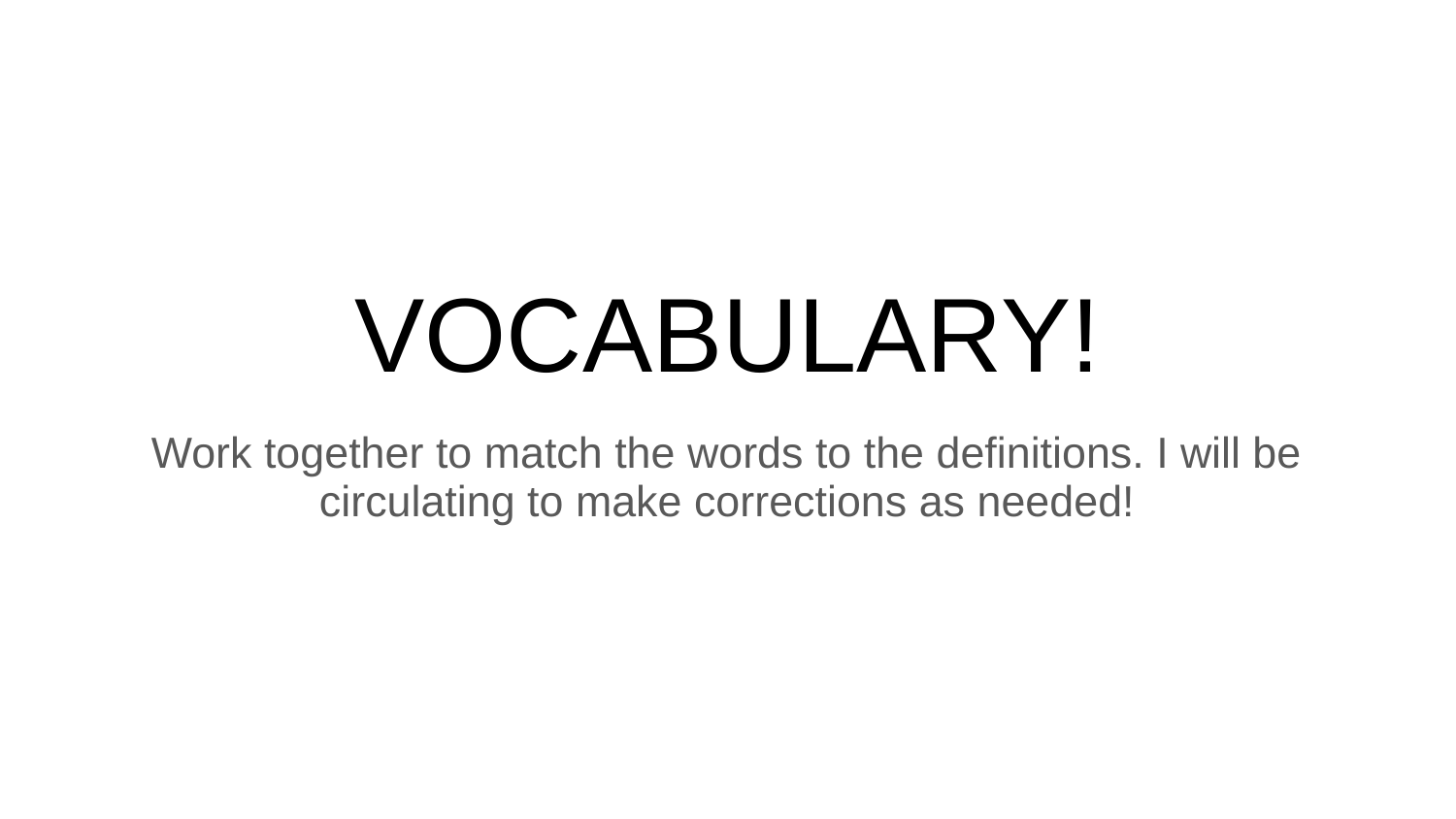

# VOCABULARY!
Work together to match the words to the definitions. I will be circulating to make corrections as needed!